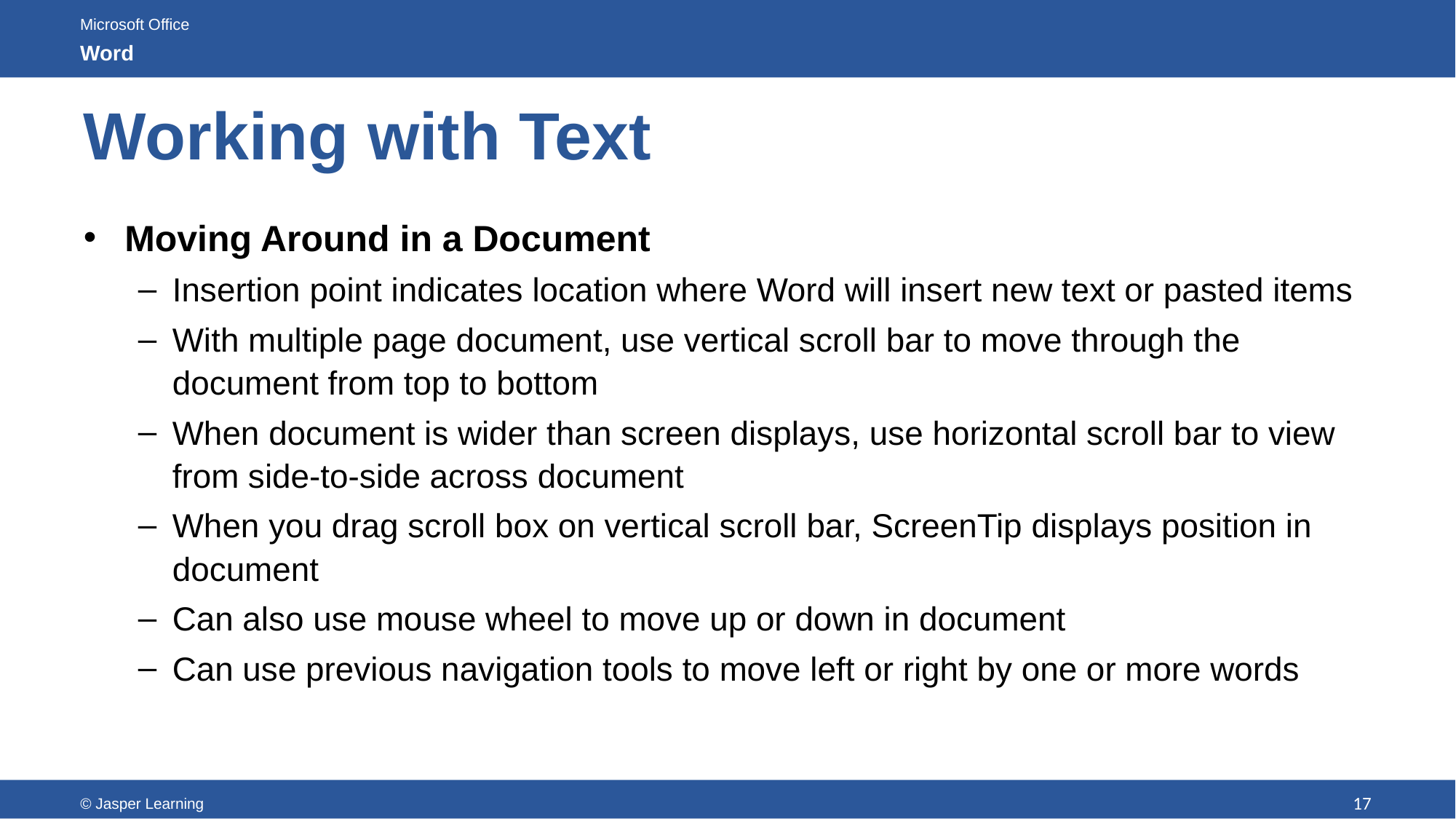

# Working with Text
Moving Around in a Document
Insertion point indicates location where Word will insert new text or pasted items
With multiple page document, use vertical scroll bar to move through the document from top to bottom
When document is wider than screen displays, use horizontal scroll bar to view from side-to-side across document
When you drag scroll box on vertical scroll bar, ScreenTip displays position in document
Can also use mouse wheel to move up or down in document
Can use previous navigation tools to move left or right by one or more words
© Jasper Learning
17